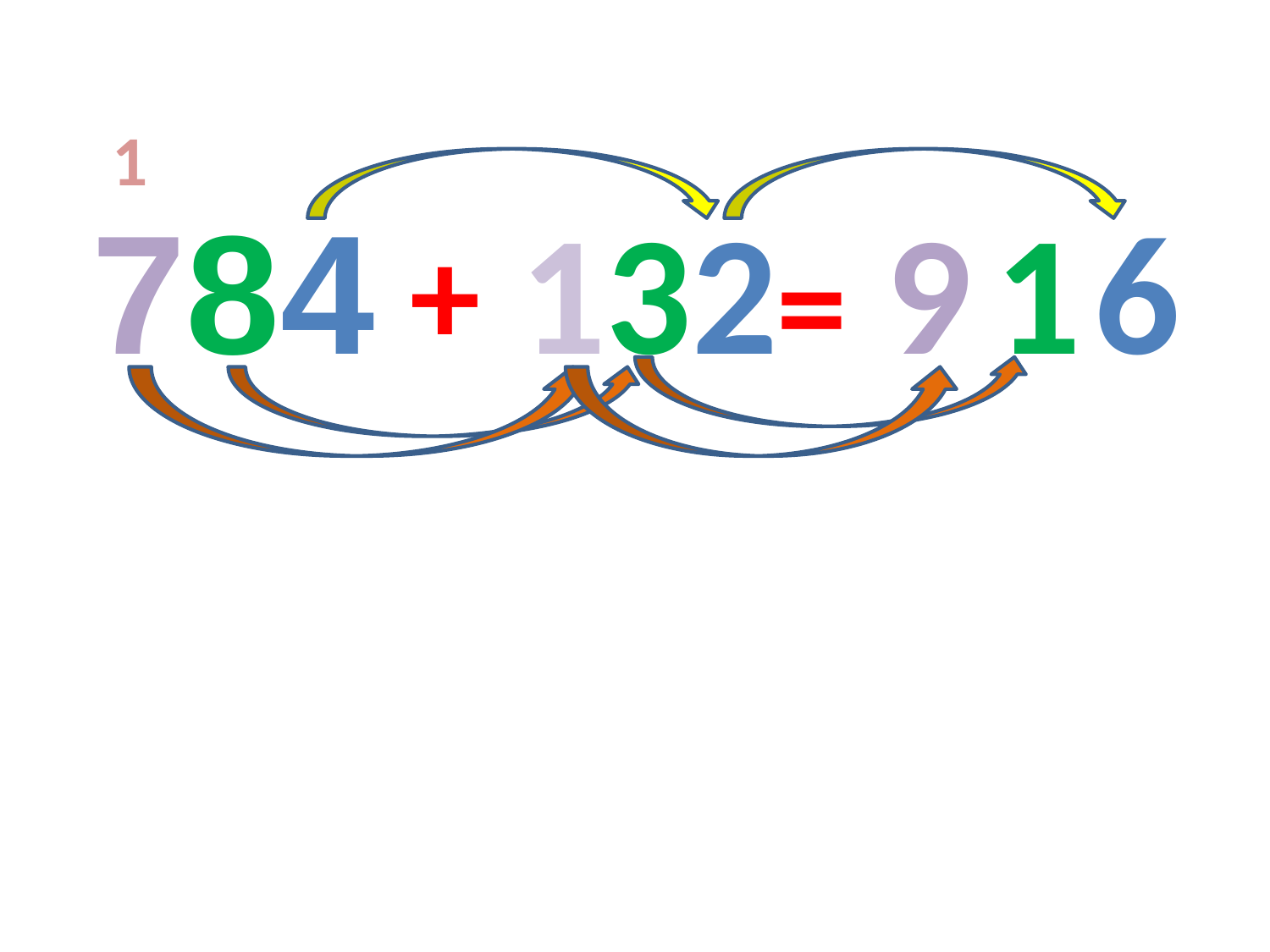

1

784
132
9
1
6
+
=